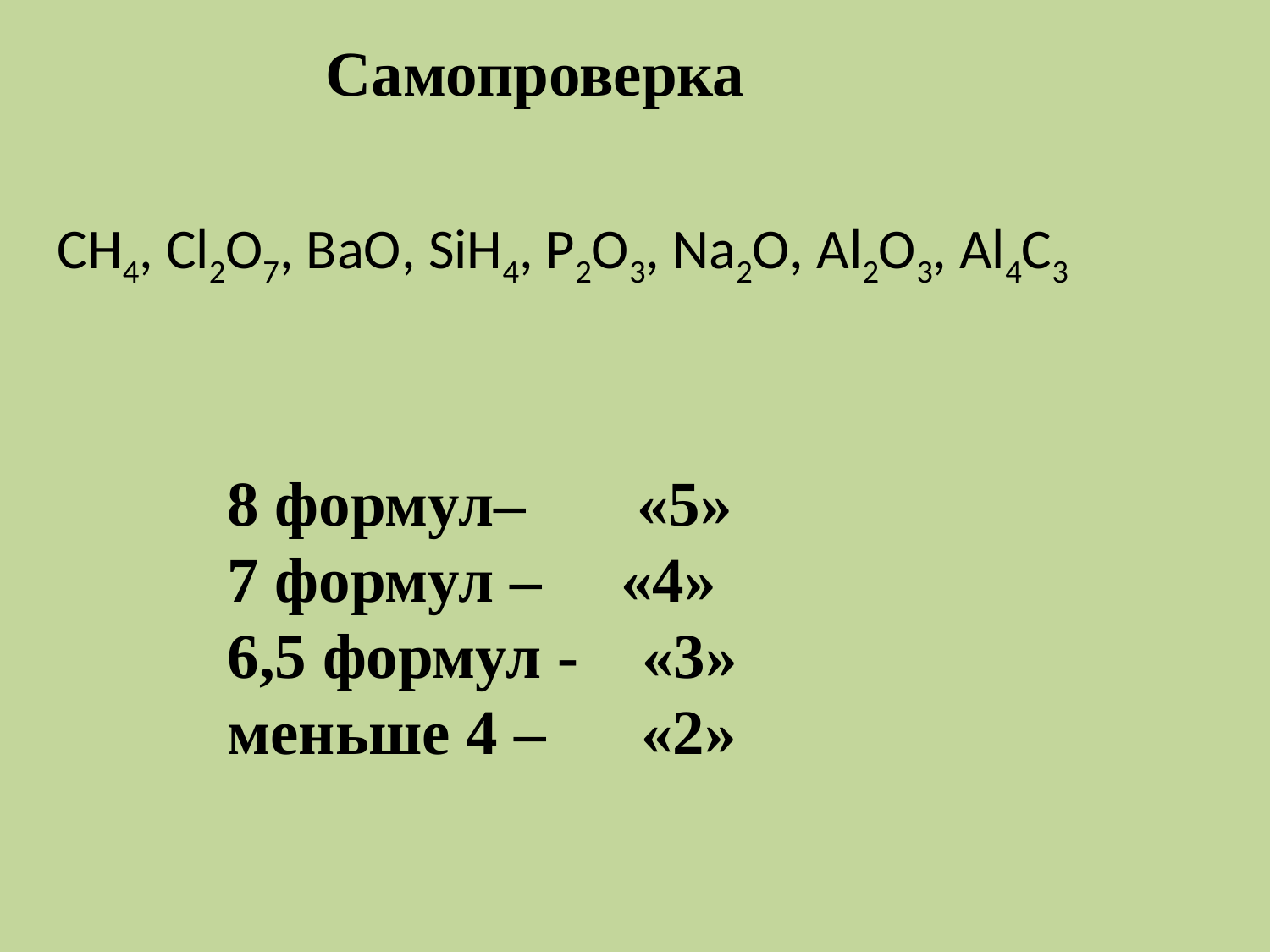

Самопроверка
СH4, Cl2O7, BaO, SiH4, P2O3, Na2O, Al2O3, Al4C3

8 формул–       «5»
7 формул –     «4»
6,5 формул -    «3»
меньше 4 –      «2»